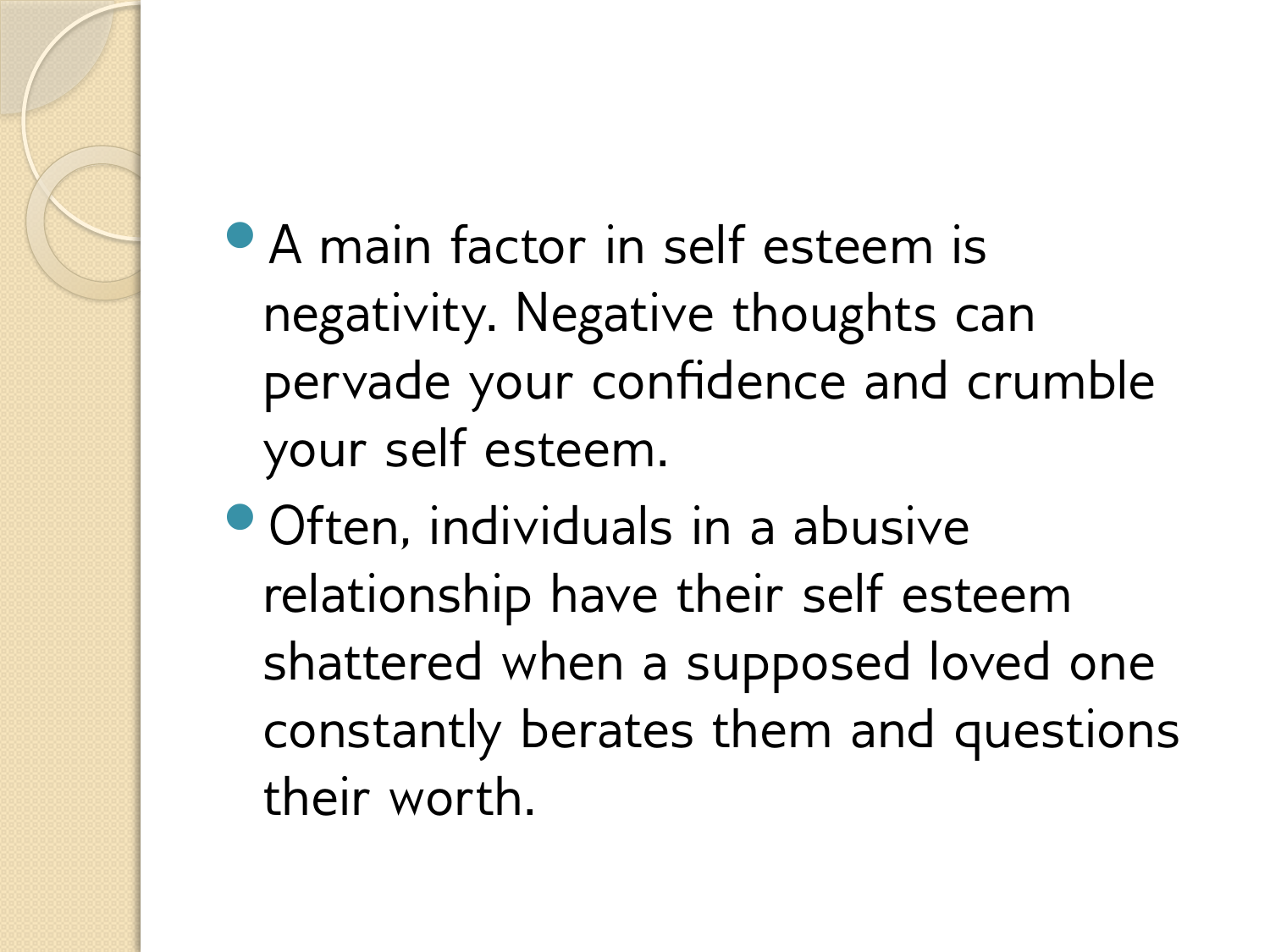

#
A main factor in self esteem is negativity. Negative thoughts can pervade your confidence and crumble your self esteem.
Often, individuals in a abusive relationship have their self esteem shattered when a supposed loved one constantly berates them and questions their worth.